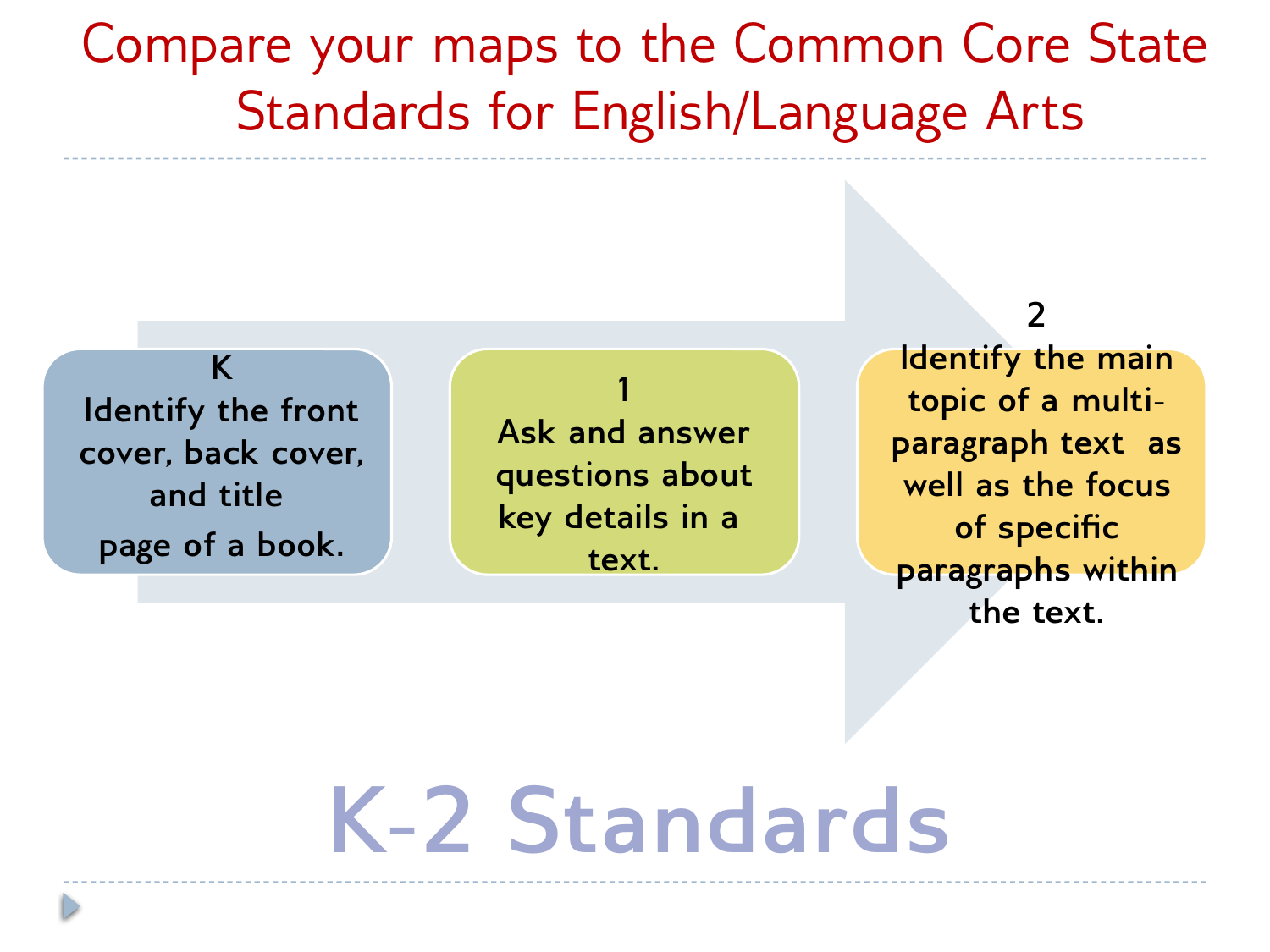

Compare your maps to the Common Core State Standards for English/Language Arts

#

2
Identify the main topic of a multi-paragraph text  as well as the focus of specific paragraphs within the text.
K
Identify the front cover, back cover, and title
page of a book.
1
Ask and answer questions about key details in a
text.
K-2 Standards